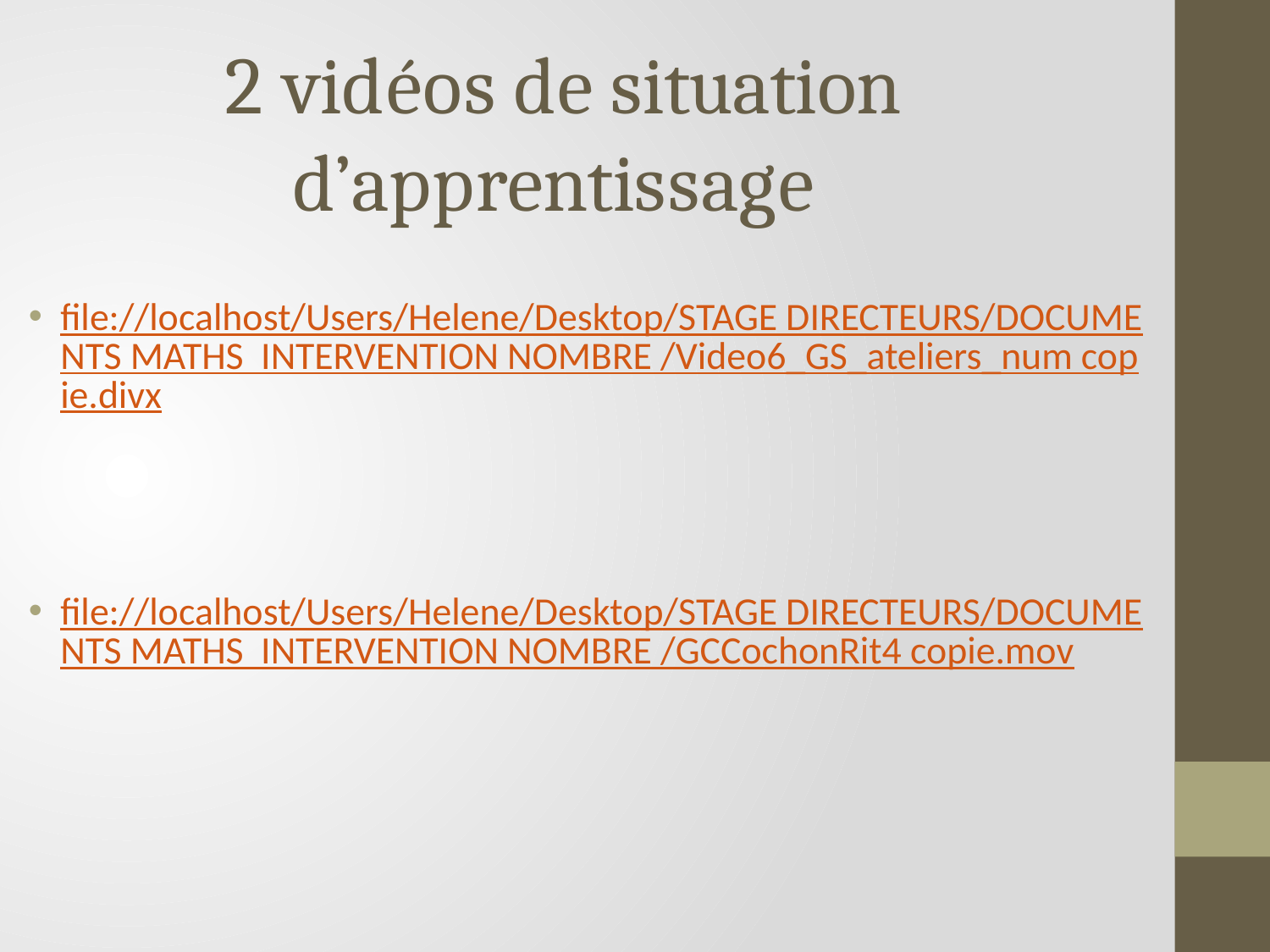

# 2 vidéos de situation d’apprentissage
file://localhost/Users/Helene/Desktop/STAGE DIRECTEURS/DOCUMENTS MATHS  INTERVENTION NOMBRE /Video6_GS_ateliers_num copie.divx

file://localhost/Users/Helene/Desktop/STAGE DIRECTEURS/DOCUMENTS MATHS  INTERVENTION NOMBRE /GCCochonRit4 copie.mov